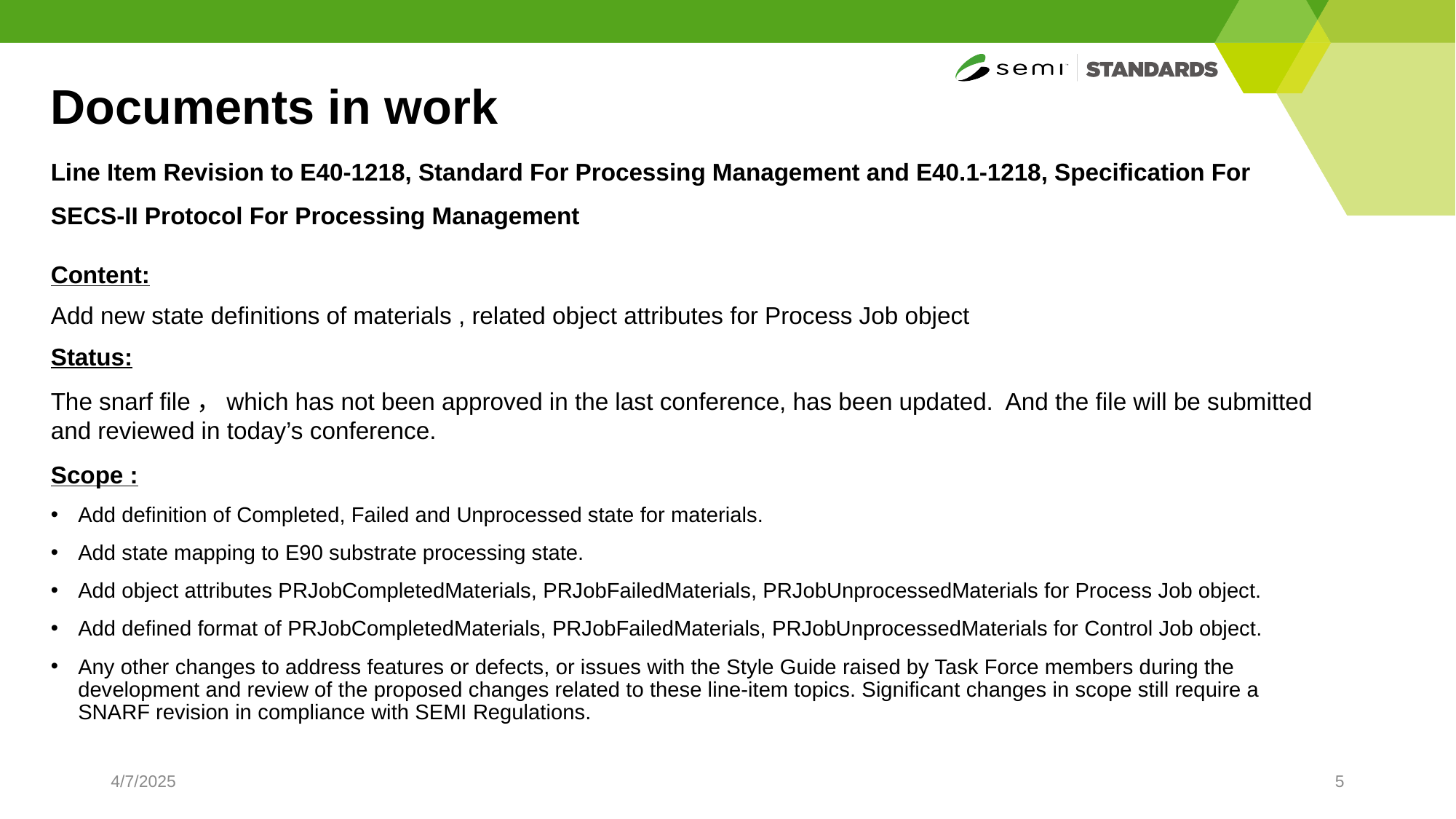

# Documents in work
Line Item Revision to E40-1218, Standard For Processing Management and E40.1-1218, Specification For SECS-II Protocol For Processing Management
Content:
Add new state definitions of materials , related object attributes for Process Job object
Status:
The snarf file，which has not been approved in the last conference, has been updated.  And the file will be submitted and reviewed in today’s conference.
Scope :
Add definition of Completed, Failed and Unprocessed state for materials.
Add state mapping to E90 substrate processing state.
Add object attributes PRJobCompletedMaterials, PRJobFailedMaterials, PRJobUnprocessedMaterials for Process Job object.
Add defined format of PRJobCompletedMaterials, PRJobFailedMaterials, PRJobUnprocessedMaterials for Control Job object.
Any other changes to address features or defects, or issues with the Style Guide raised by Task Force members during the development and review of the proposed changes related to these line-item topics. Significant changes in scope still require a SNARF revision in compliance with SEMI Regulations.

4/7/2025
5